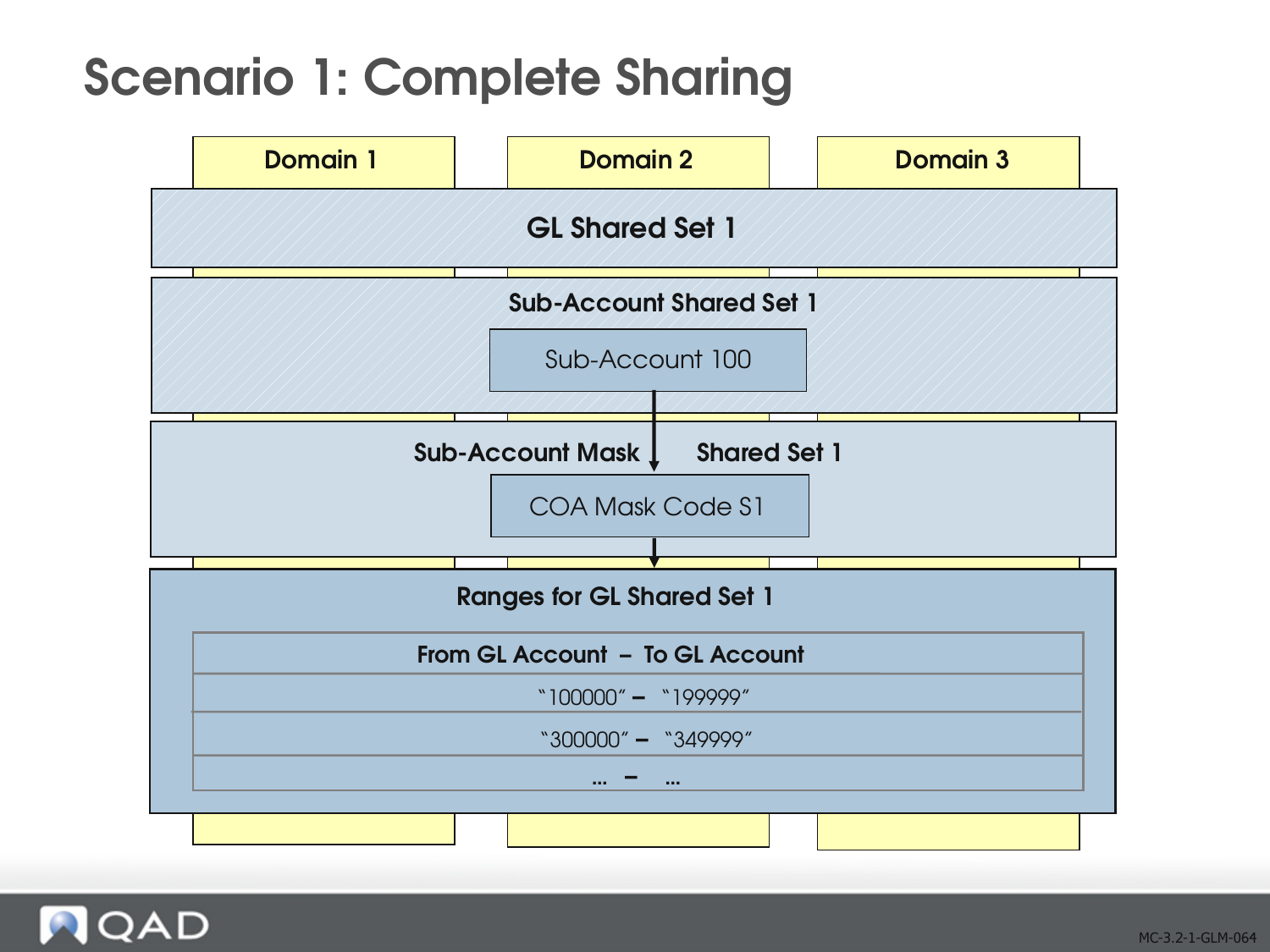

# Scenario 1: Complete Sharing

Domain 1
Domain 2
Domain 3

GL Shared Set 1

Sub-Account Shared Set 1

Sub-Account 100

Sub-Account Mask        Shared Set 1

COA Mask Code S1

Ranges for GL Shared Set 1

From GL Account  –  To GL Account
“100000” –  “199999”

“300000” –  “349999”

…   –    …

MC-3.2-1-GLM-064